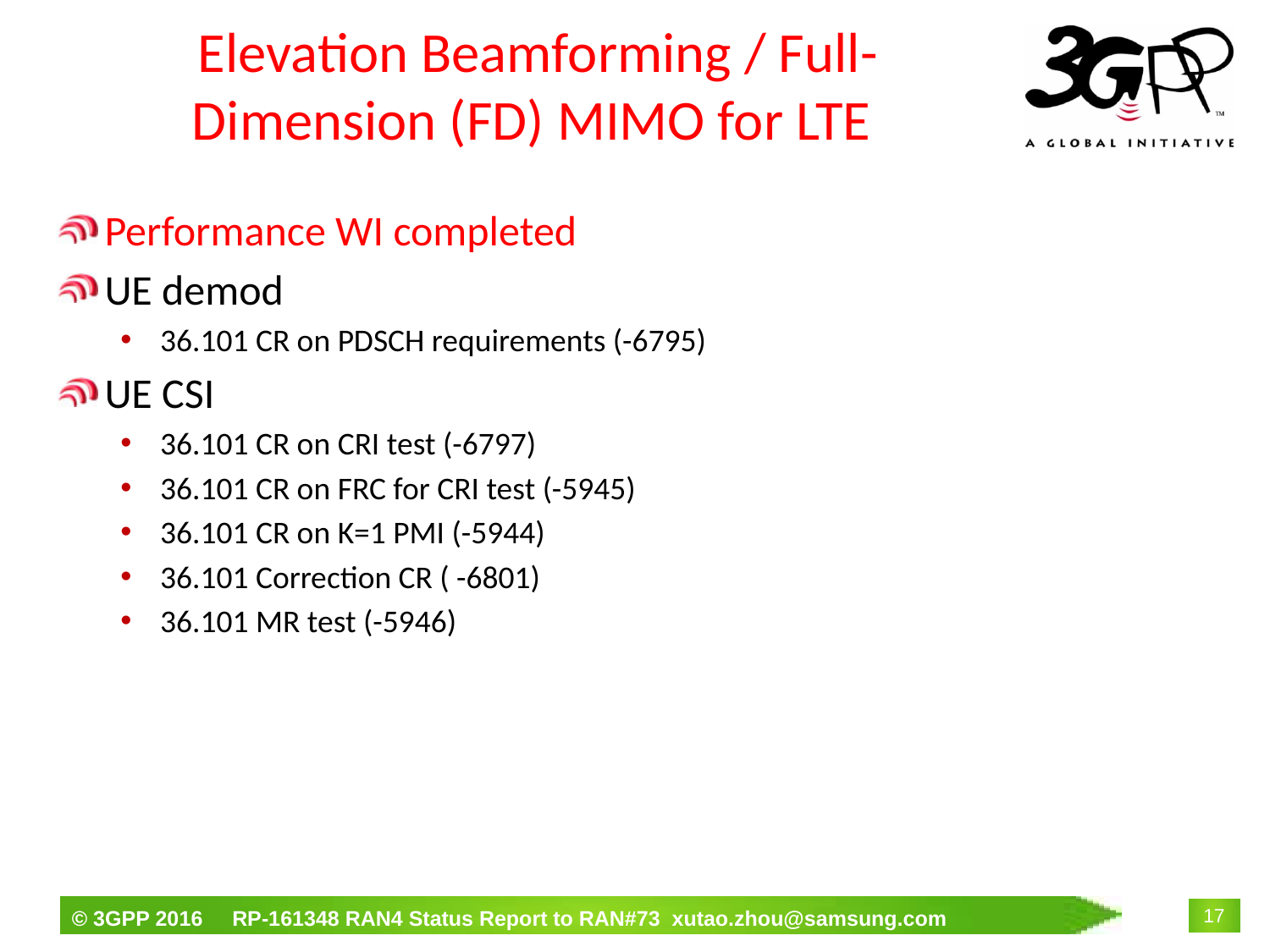

# Elevation Beamforming / Full-Dimension (FD) MIMO for LTE
Performance WI completed
UE demod
36.101 CR on PDSCH requirements (-6795)
UE CSI
36.101 CR on CRI test (-6797)
36.101 CR on FRC for CRI test (-5945)
36.101 CR on K=1 PMI (-5944)
36.101 Correction CR ( -6801)
36.101 MR test (-5946)